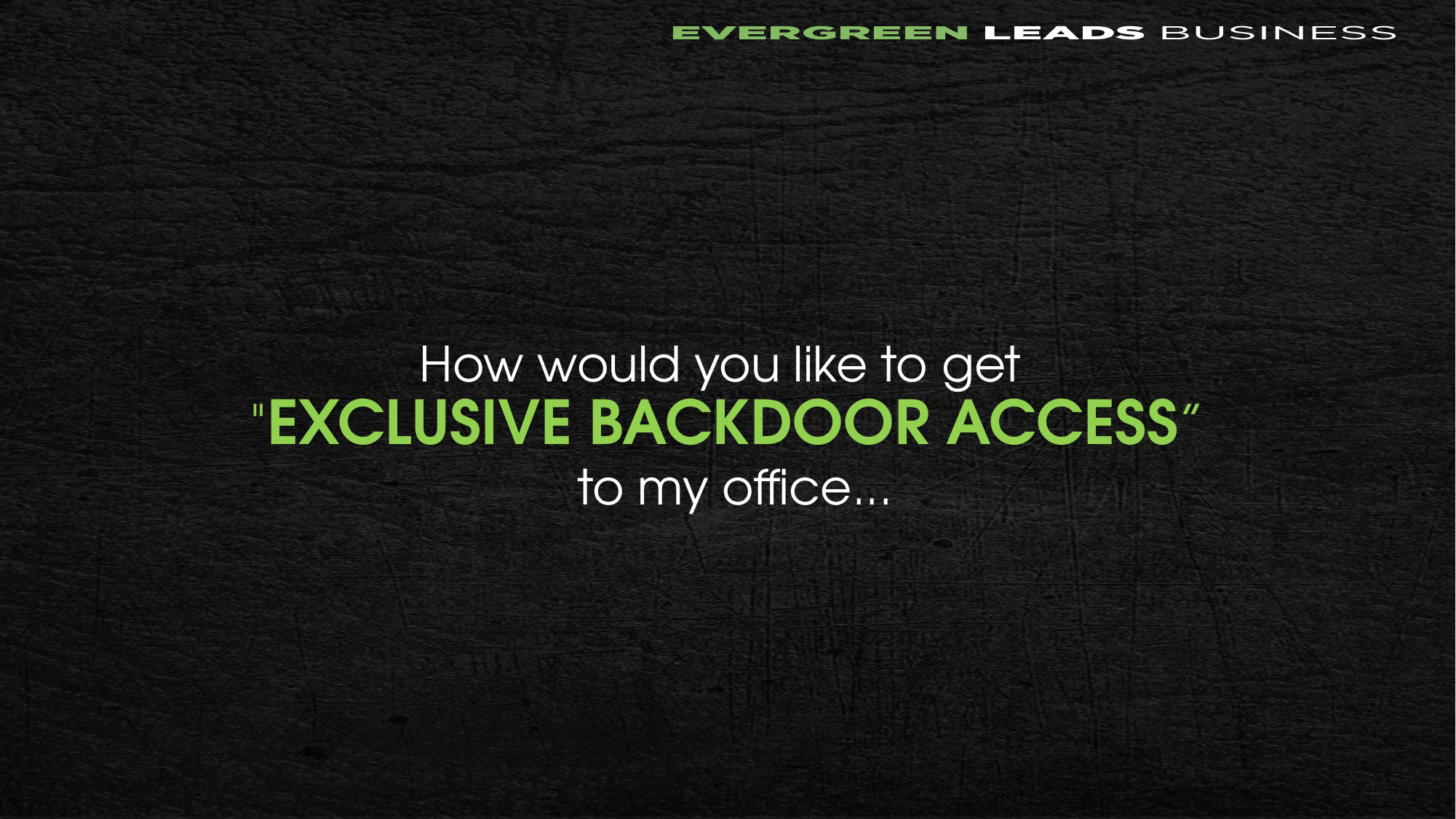

# How would you like to get "EXCLUSIVE BACKDOOR ACCESS” to my office...